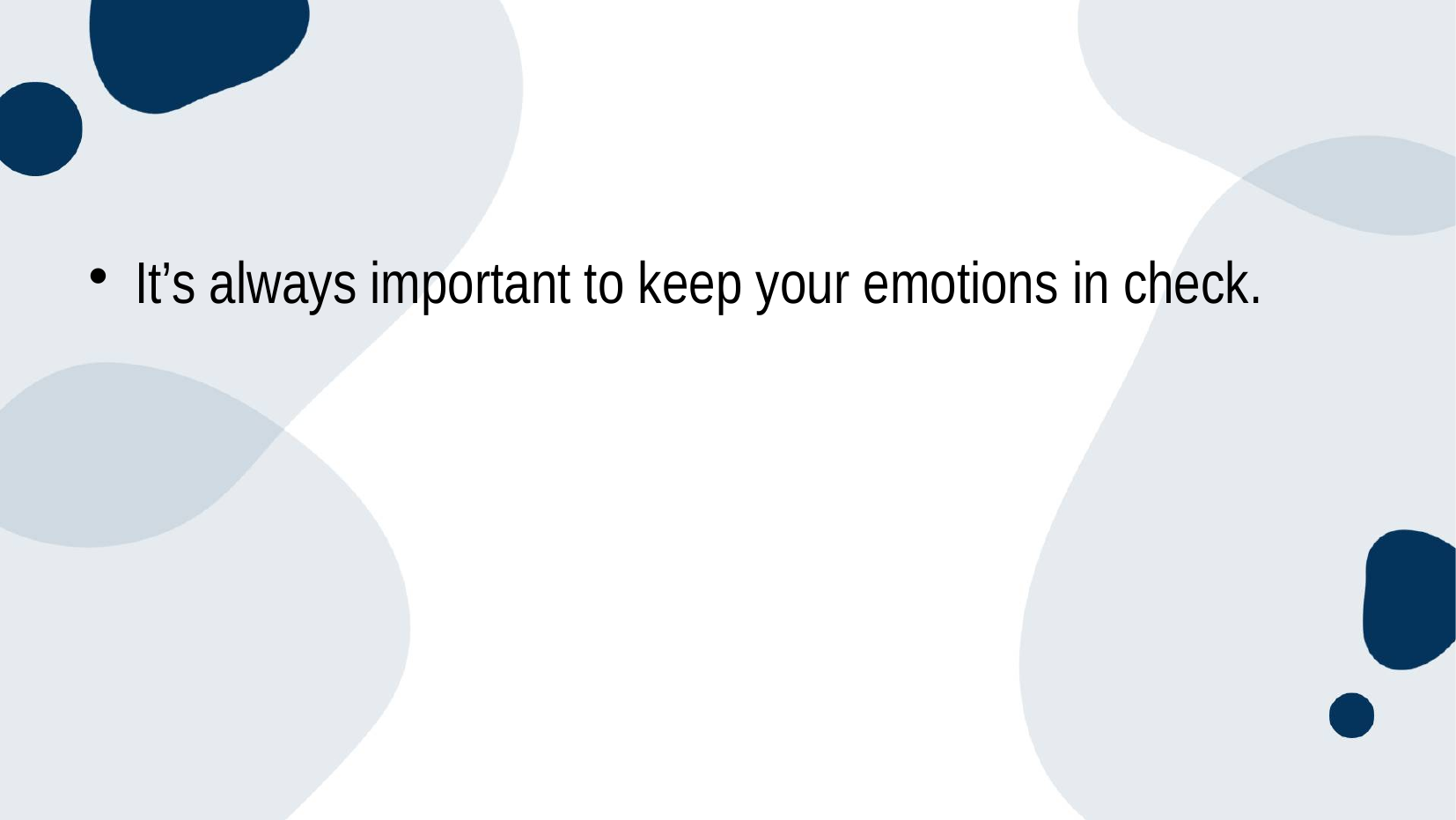

#
It’s always important to keep your emotions in check.